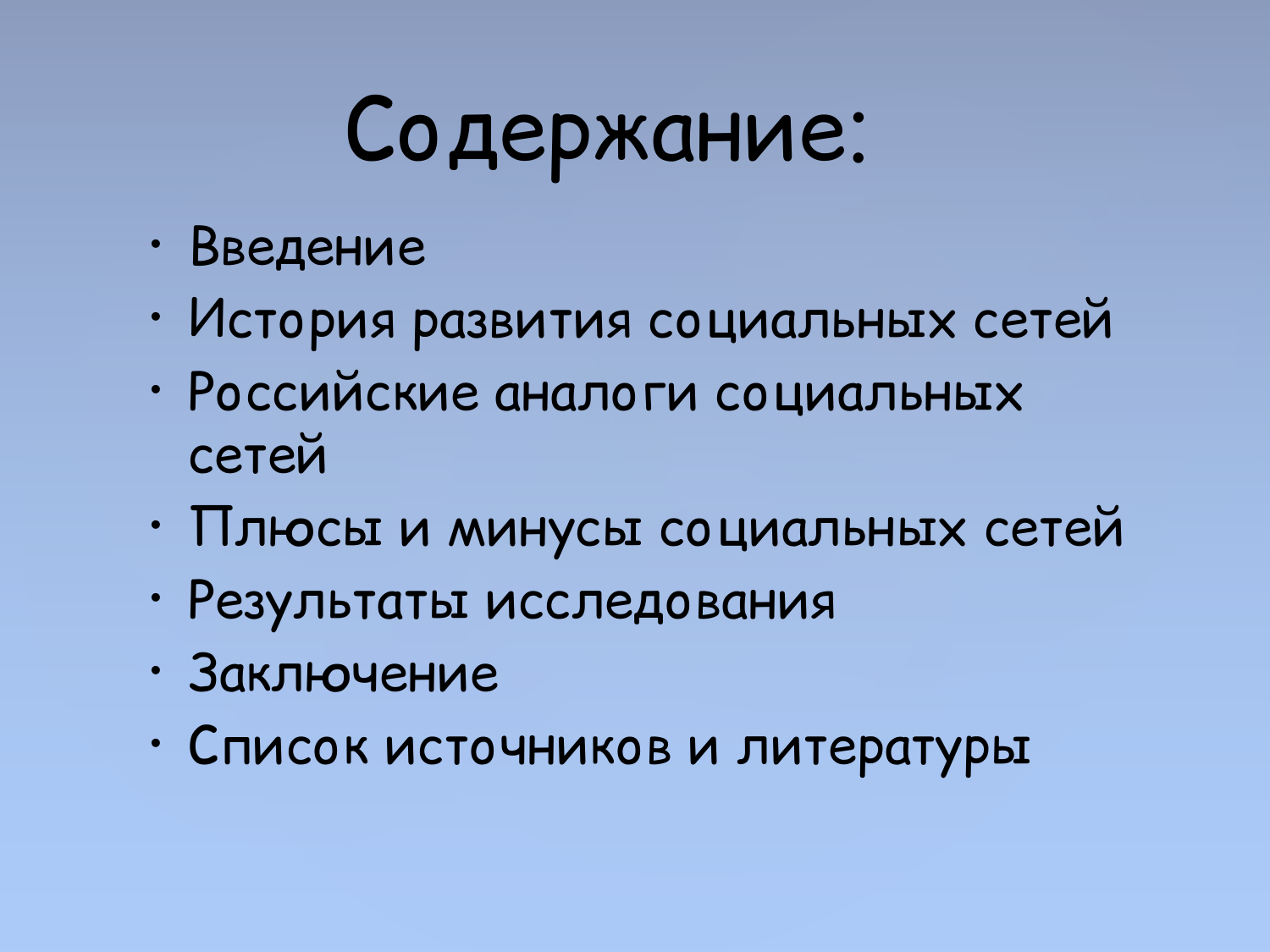

# Содержание:
Введение
История развития социальных сетей
Российские аналоги социальных сетей
Плюсы и минусы социальных сетей
Результаты исследования
Заключение
Список источников и литературы